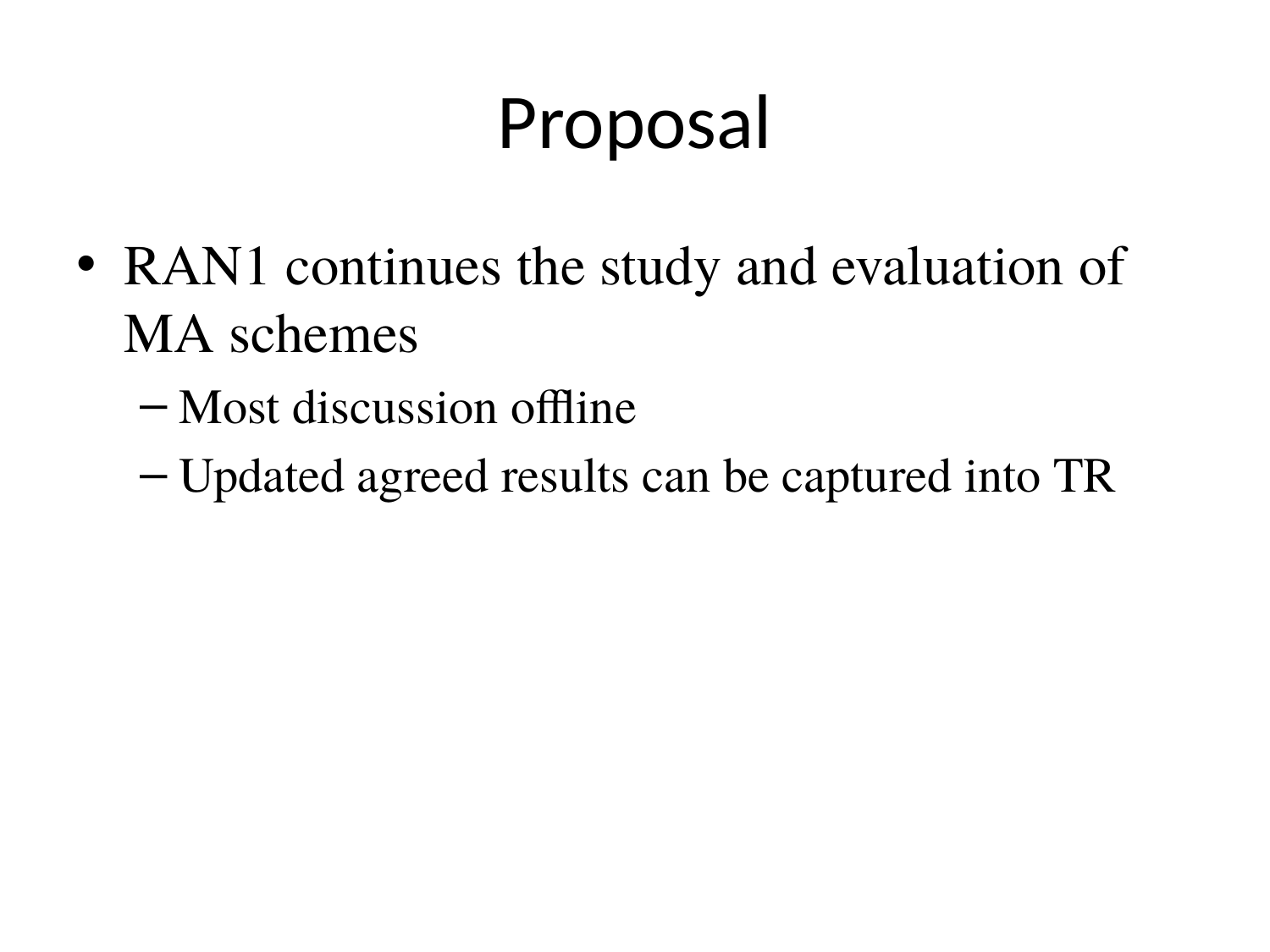

# Proposal
RAN1 continues the study and evaluation of MA schemes
Most discussion offline
Updated agreed results can be captured into TR